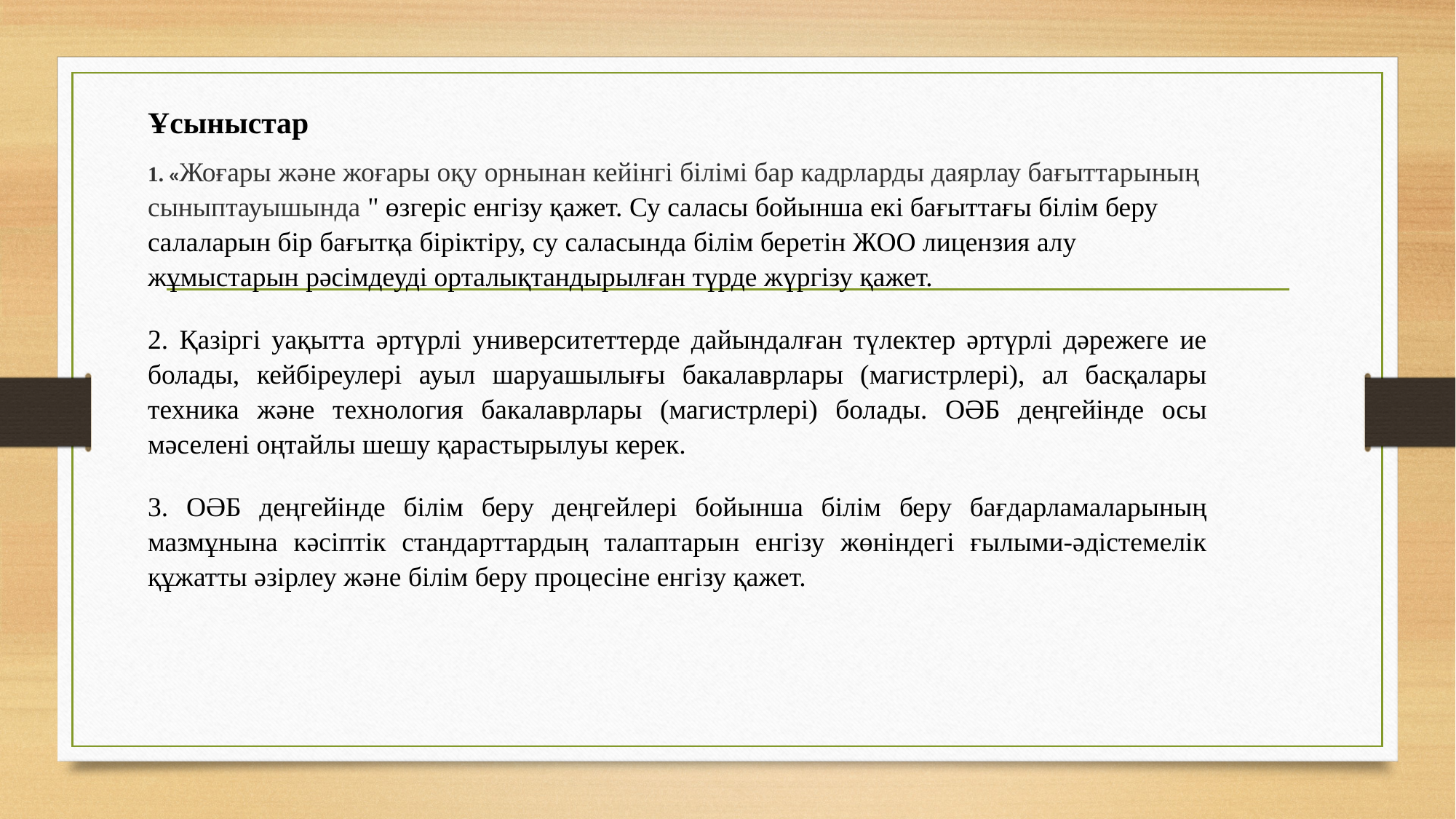

Ұсыныстар
1. «Жоғары және жоғары оқу орнынан кейінгі білімі бар кадрларды даярлау бағыттарының
сыныптауышында " өзгеріс енгізу қажет. Су саласы бойынша екі бағыттағы білім беру салаларын бір бағытқа біріктіру, су саласында білім беретін ЖОО лицензия алу жұмыстарын рәсімдеуді орталықтандырылған түрде жүргізу қажет.

2. Қазіргі уақытта әртүрлі университеттерде дайындалған түлектер әртүрлі дәрежеге ие болады, кейбіреулері ауыл шаруашылығы бакалаврлары (магистрлері), ал басқалары техника және технология бакалаврлары (магистрлері) болады. ОӘБ деңгейінде осы мәселені оңтайлы шешу қарастырылуы керек.

3. ОӘБ деңгейінде білім беру деңгейлері бойынша білім беру бағдарламаларының мазмұнына кәсіптік стандарттардың талаптарын енгізу жөніндегі ғылыми-әдістемелік құжатты әзірлеу және білім беру процесіне енгізу қажет.